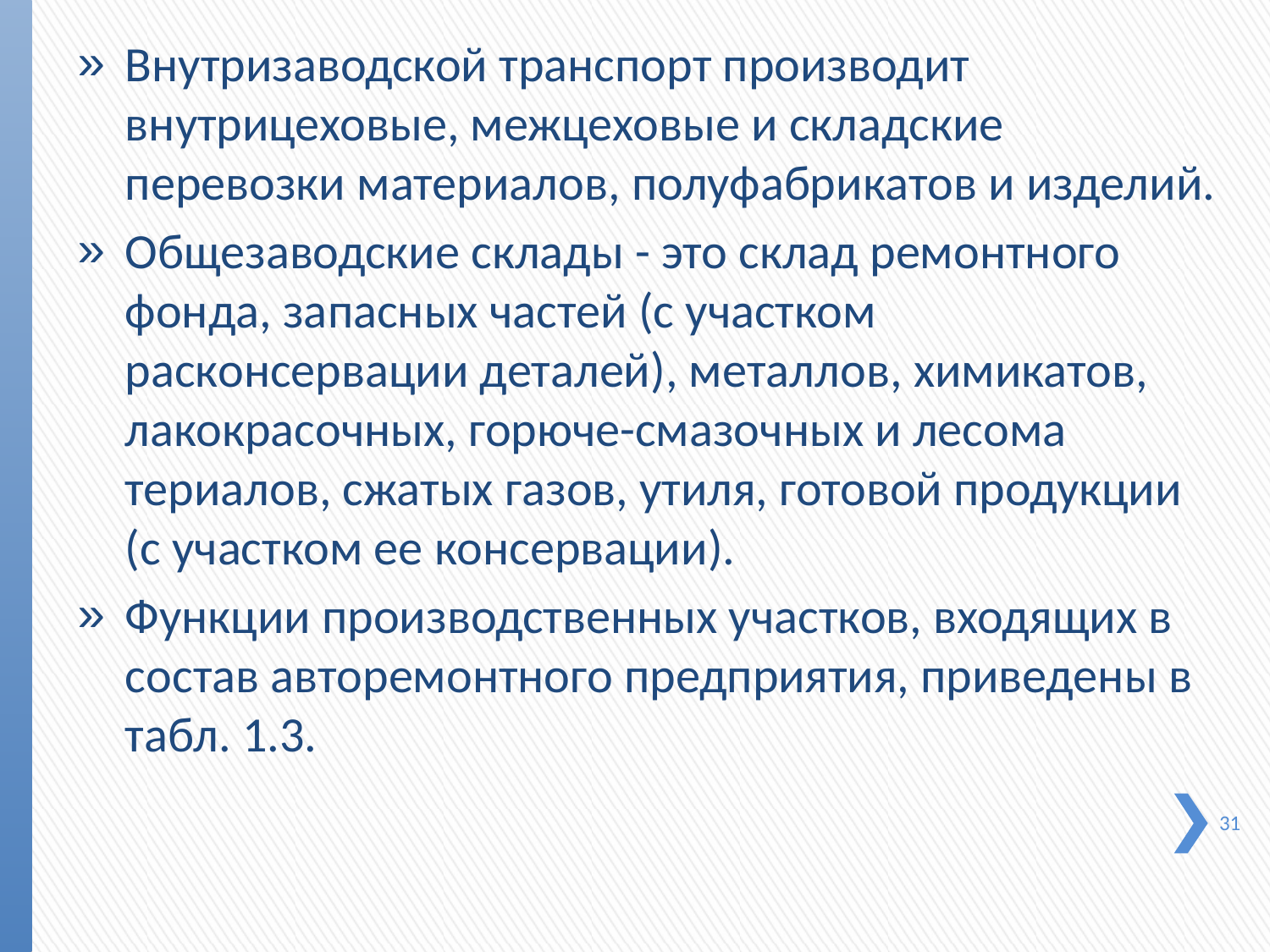

Внутризаводской транспорт производит внутрицеховые, межцеховые и складские перевозки материалов, полуфабрика­тов и изделий.
Общезаводские склады - это склад ремонтного фонда, за­пасных частей (с участком расконсервации деталей), метал­лов, химикатов, лакокрасочных, горюче-смазочных и лесома­териалов, сжатых газов, утиля, готовой продукции (с участком ее консервации).
Функции производственных участков, входящих в состав авторемонтного предприятия, приведены в табл. 1.3.

31